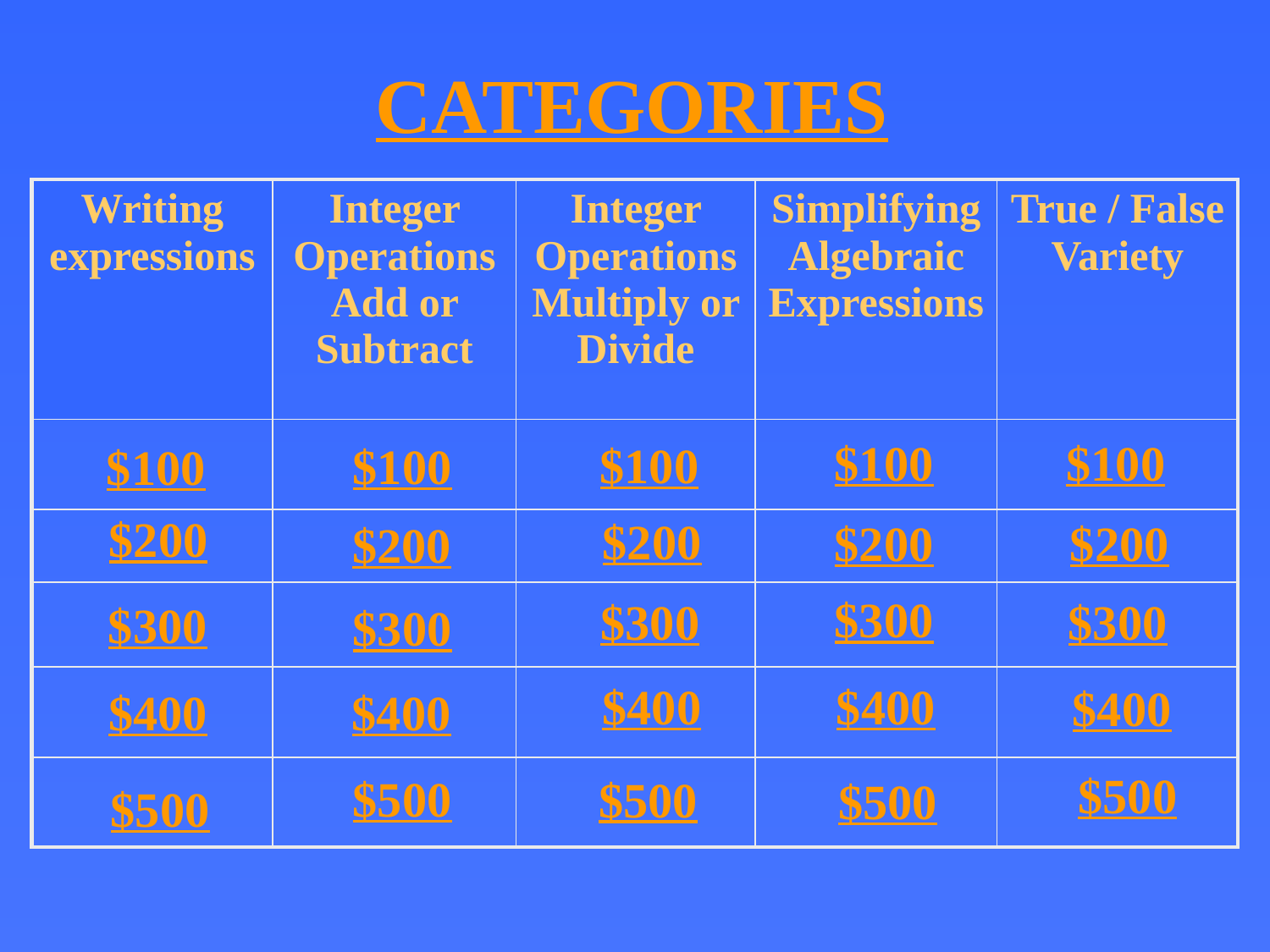

# CATEGORIES
| Writing expressions | Integer Operations Add or Subtract | Integer Operations Multiply or Divide | Simplifying Algebraic Expressions | True / False Variety |
| --- | --- | --- | --- | --- |
|  |  |  |  |  |
|  |  |  |  |  |
|  |  |  |  |  |
|  |  |  |  |  |
|  |  |  |  |  |
$100
$100
$100
$100
$100
$200

$200
$200
$200

$200

$300
$300
$300

$300
$300

$400

$400
$400
$400

$400

$500

$500

$500
$500
$500